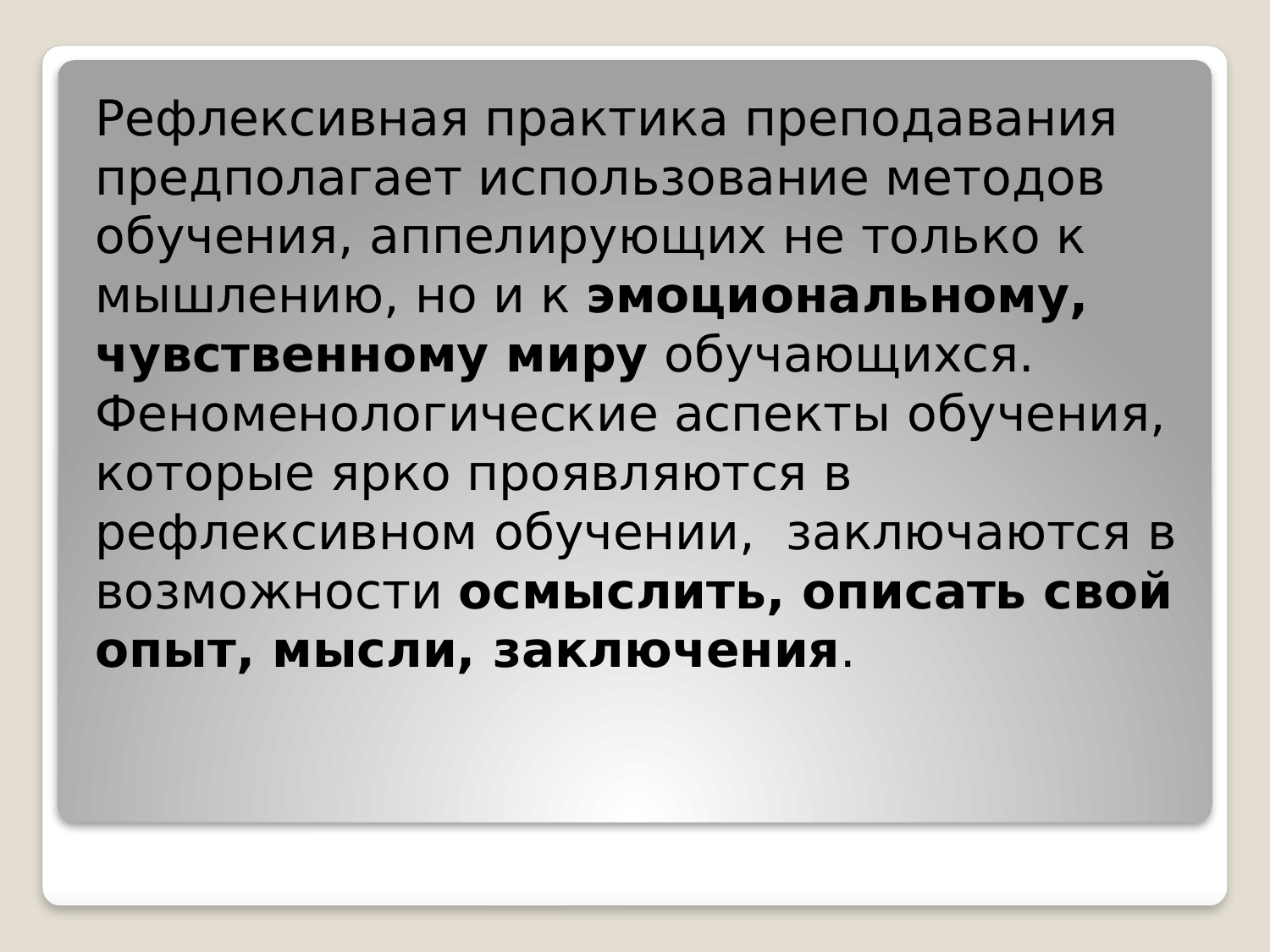

Рефлексивная практика преподавания предполагает использование методов обучения, аппелирующих не только к мышлению, но и к эмоциональному, чувственному миру обучающихся. Феноменологические аспекты обучения, которые ярко проявляются в рефлексивном обучении,  заключаются в возможности осмыслить, описать свой опыт, мысли, заключения.